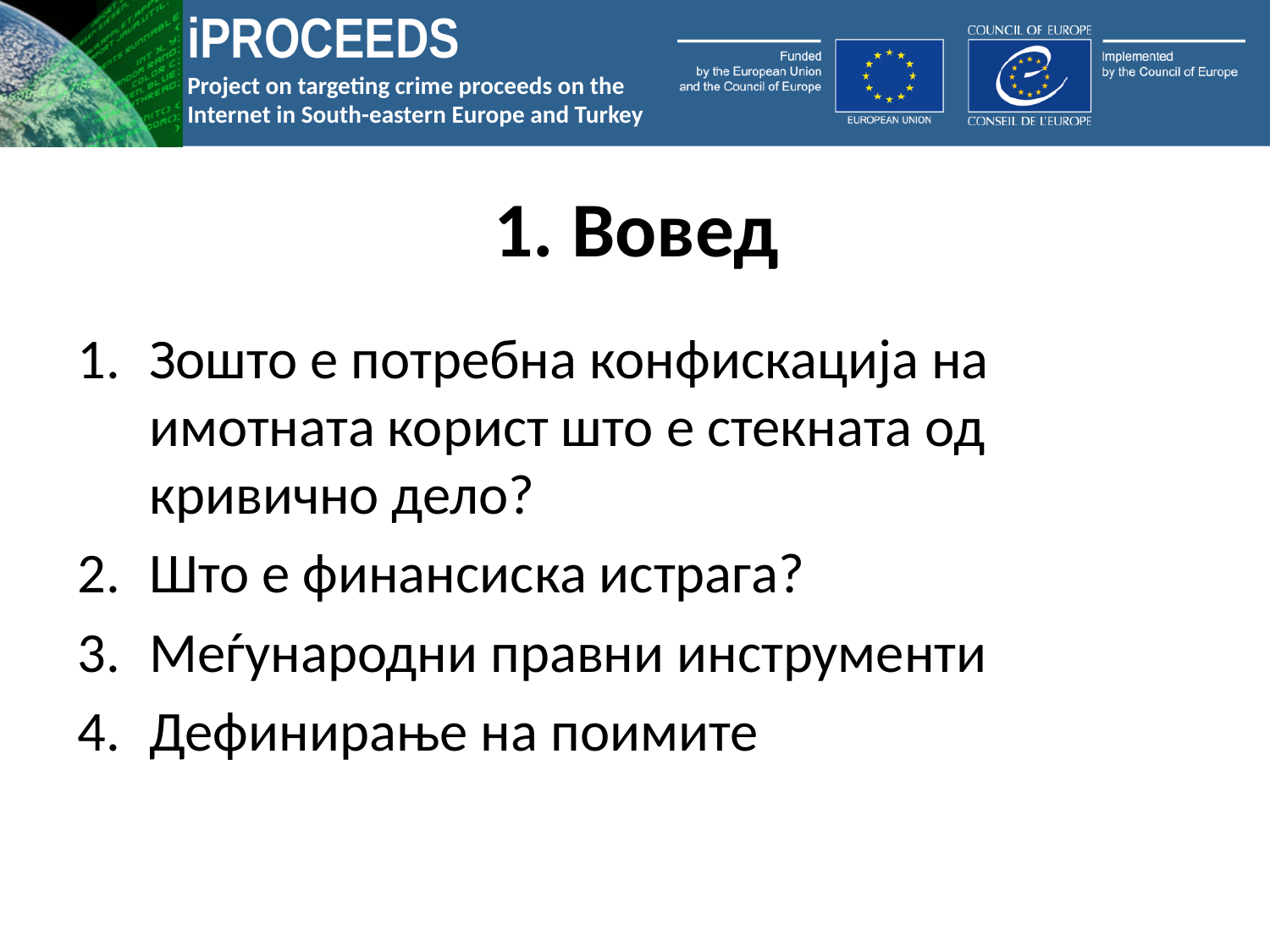

# 1. Вовед
Зошто е потребна конфискација на имотната корист што е стекната од кривично дело?
Што е финансиска истрага?
Меѓународни правни инструменти
Дефинирање на поимите